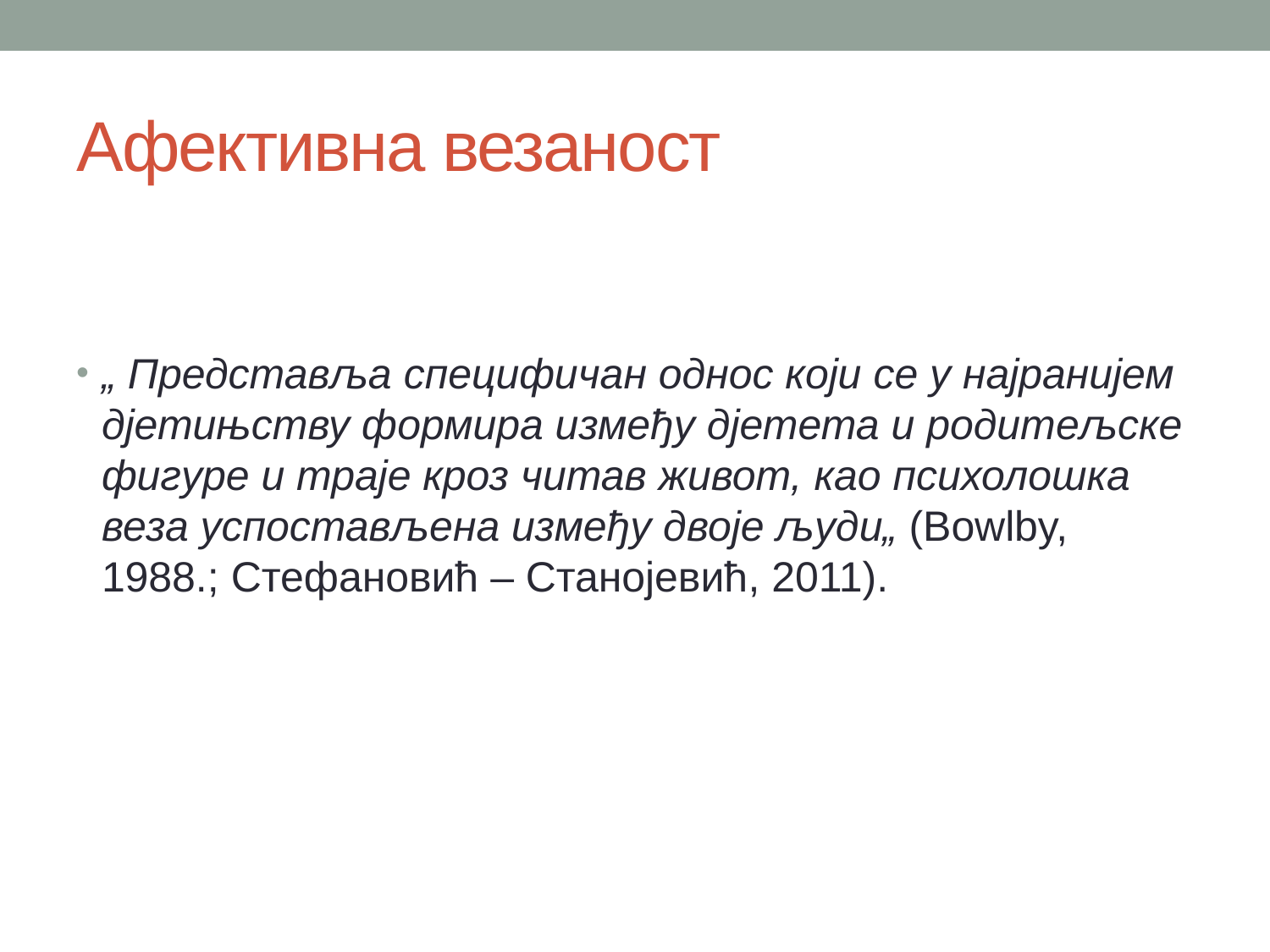

# Афективна везаност

„ Представља специфичан однос који се у најранијем дјетињству формира између дјетета и родитељске фигуре и траје кроз читав живот, као психолошка веза успостављена између двоје људи„ (Bowlby, 1988.; Стефановић – Станојевић, 2011).